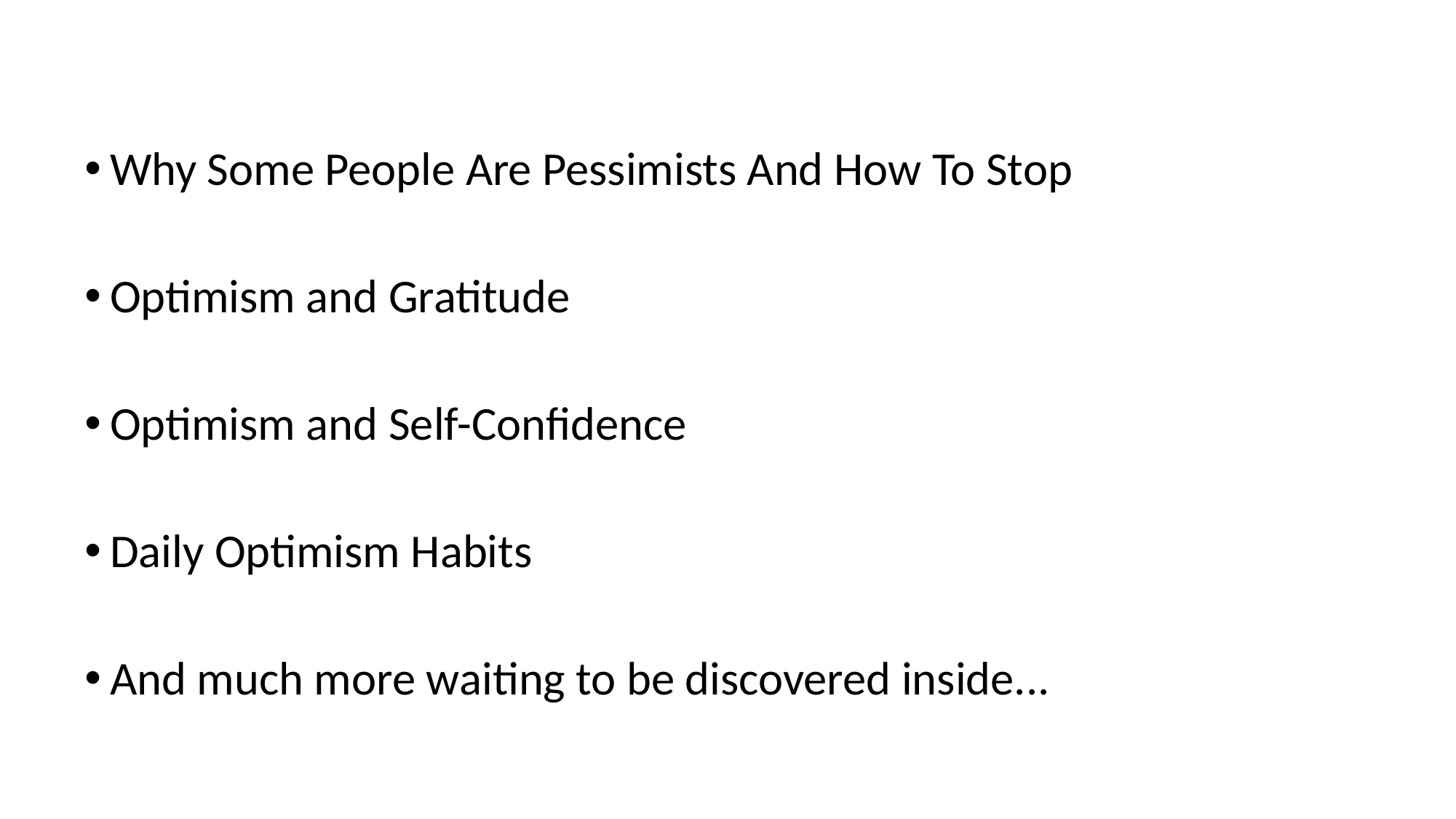

Why Some People Are Pessimists And How To Stop

Optimism and Gratitude

Optimism and Self-Confidence

Daily Optimism Habits

And much more waiting to be discovered inside...